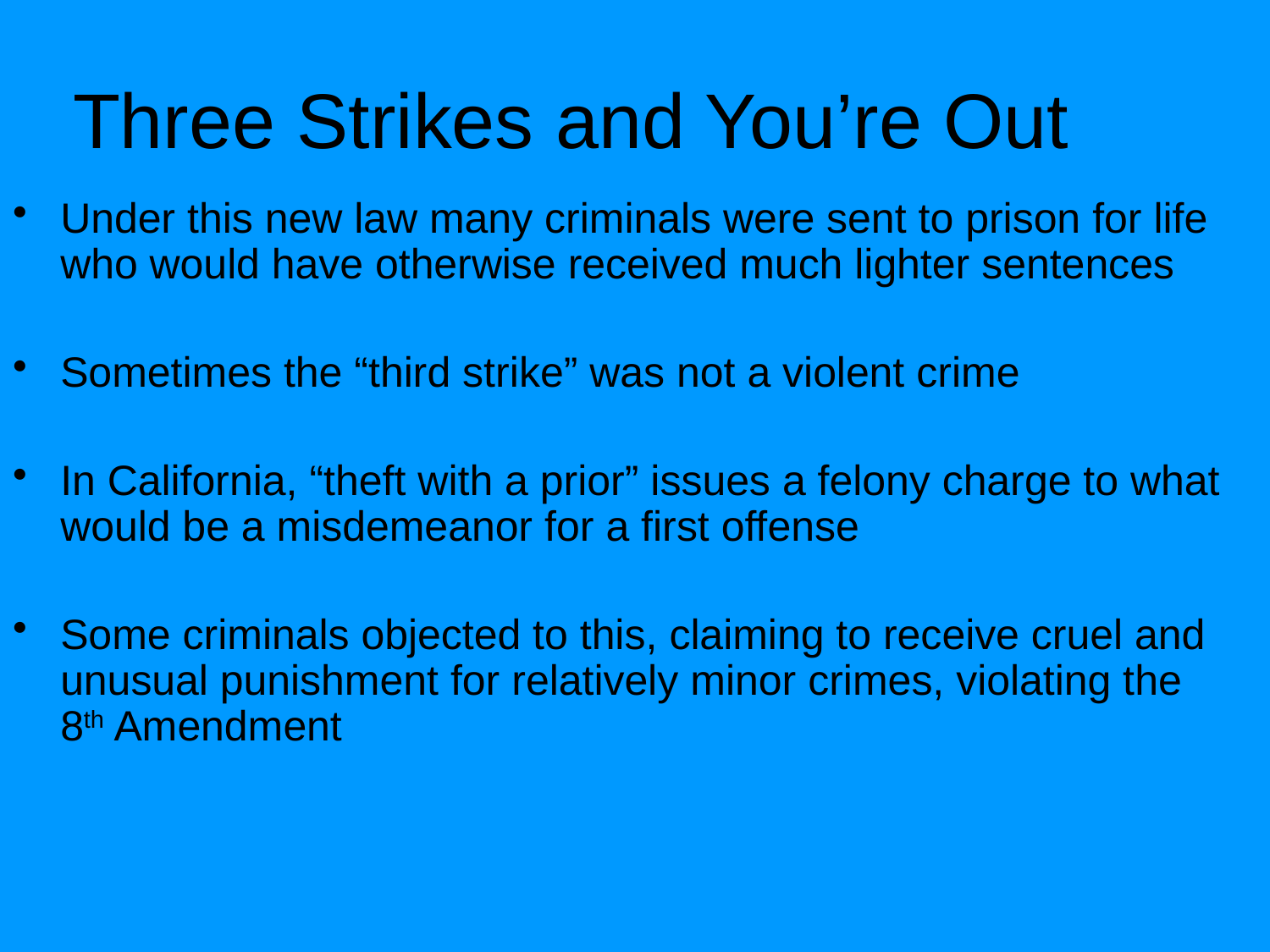

Three Strikes and You’re Out
Under this new law many criminals were sent to prison for life who would have otherwise received much lighter sentences

Sometimes the “third strike” was not a violent crime

In California, “theft with a prior” issues a felony charge to what would be a misdemeanor for a first offense

Some criminals objected to this, claiming to receive cruel and unusual punishment for relatively minor crimes, violating the 8th Amendment